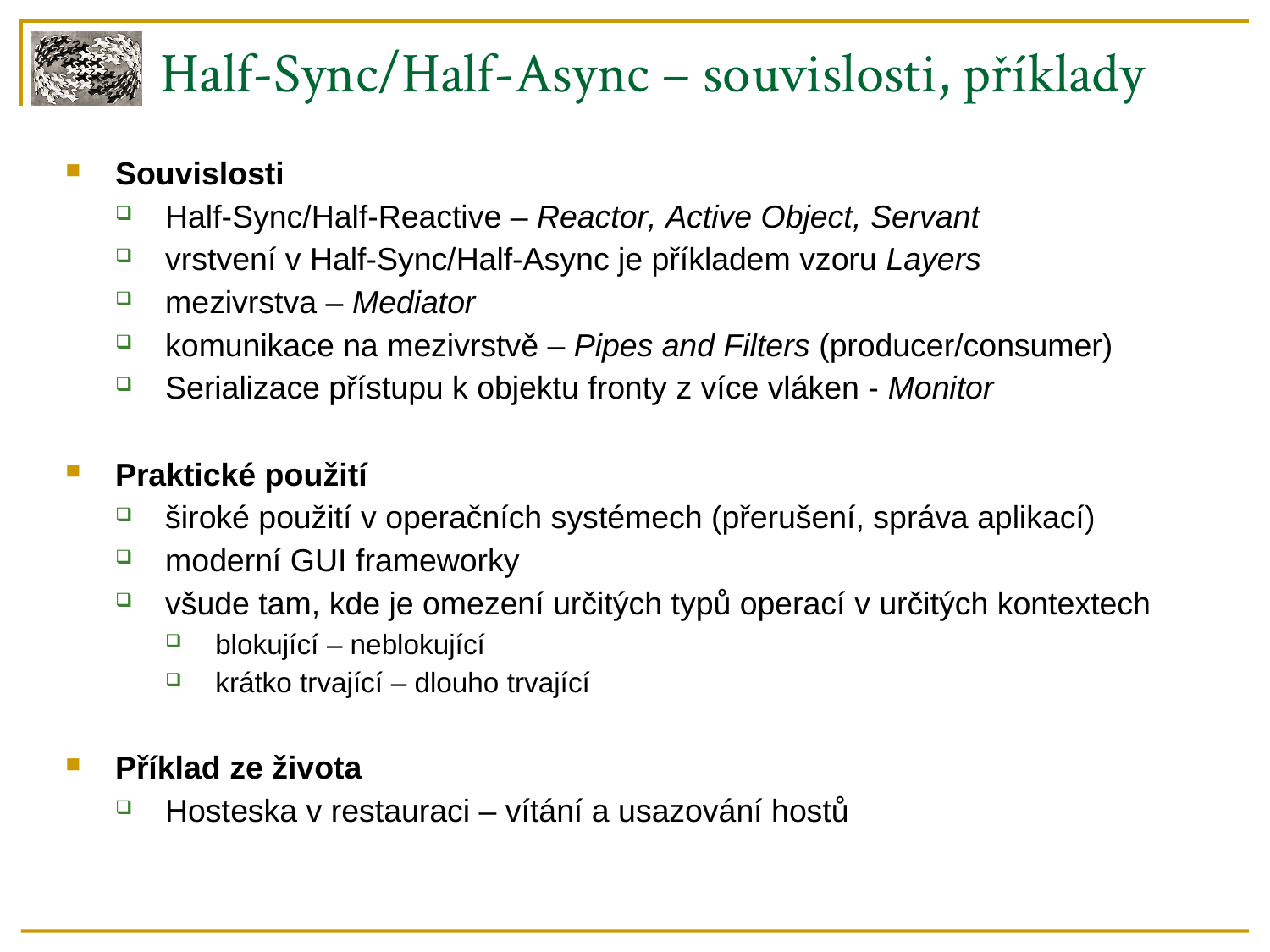

Half-Sync/Half-Async – souvislosti, příklady
Souvislosti
Half-Sync/Half-Reactive – Reactor, Active Object, Servant
vrstvení v Half-Sync/Half-Async je příkladem vzoru Layers
mezivrstva – Mediator
komunikace na mezivrstvě – Pipes and Filters (producer/consumer)
Serializace přístupu k objektu fronty z více vláken - Monitor

Praktické použití
široké použití v operačních systémech (přerušení, správa aplikací)
moderní GUI frameworky
všude tam, kde je omezení určitých typů operací v určitých kontextech
blokující – neblokující
krátko trvající – dlouho trvající

Příklad ze života
Hosteska v restauraci – vítání a usazování hostů